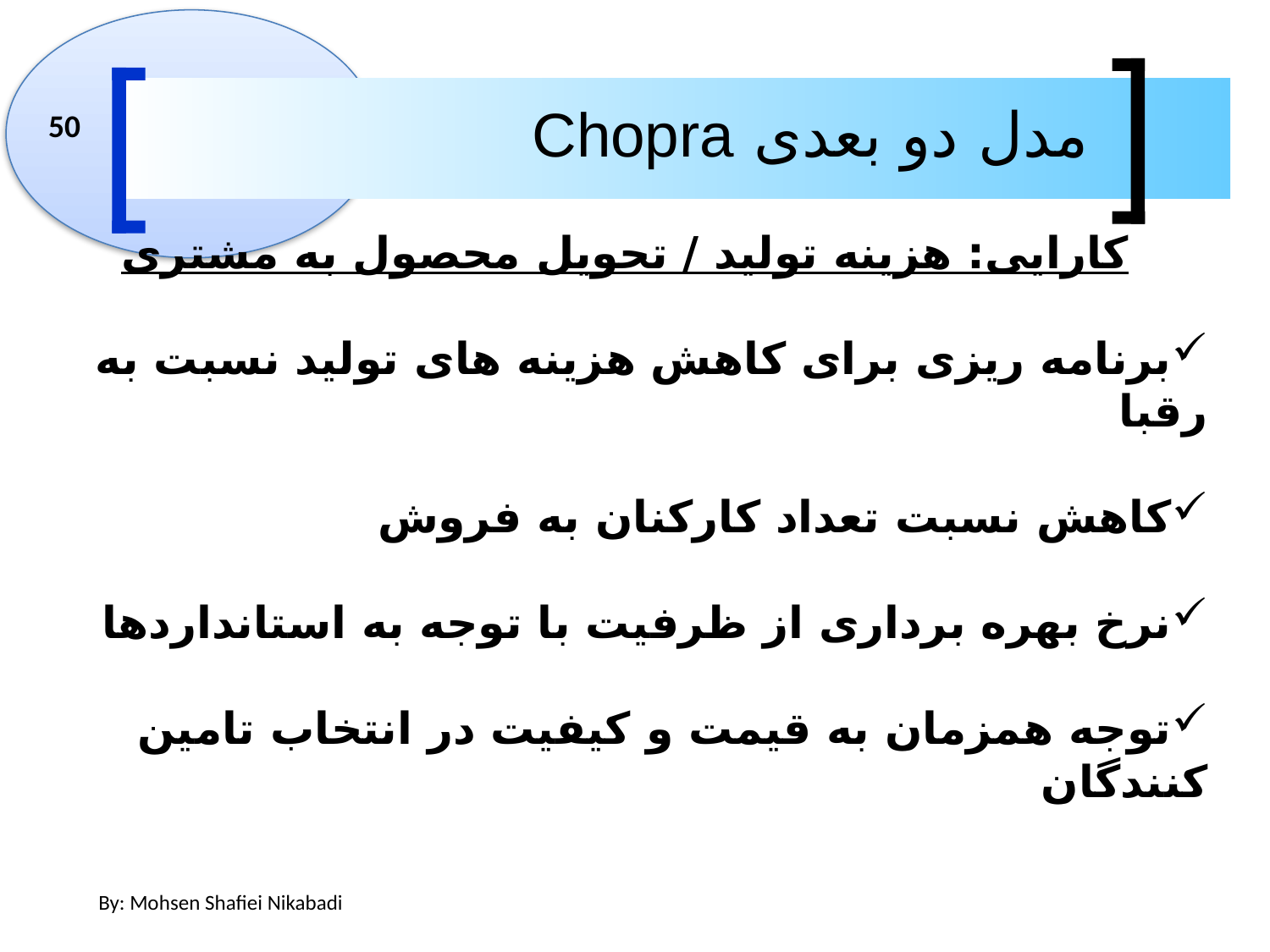

مدل دو بعدی Chopra
50
کارایی: هزینه تولید / تحویل محصول به مشتری

برنامه ریزی برای کاهش هزینه های تولید نسبت به رقبا

کاهش نسبت تعداد کارکنان به فروش

نرخ بهره برداری از ظرفیت با توجه به استانداردها

توجه همزمان به قیمت و کیفیت در انتخاب تامین کنندگان

By: Mohsen Shafiei Nikabadi